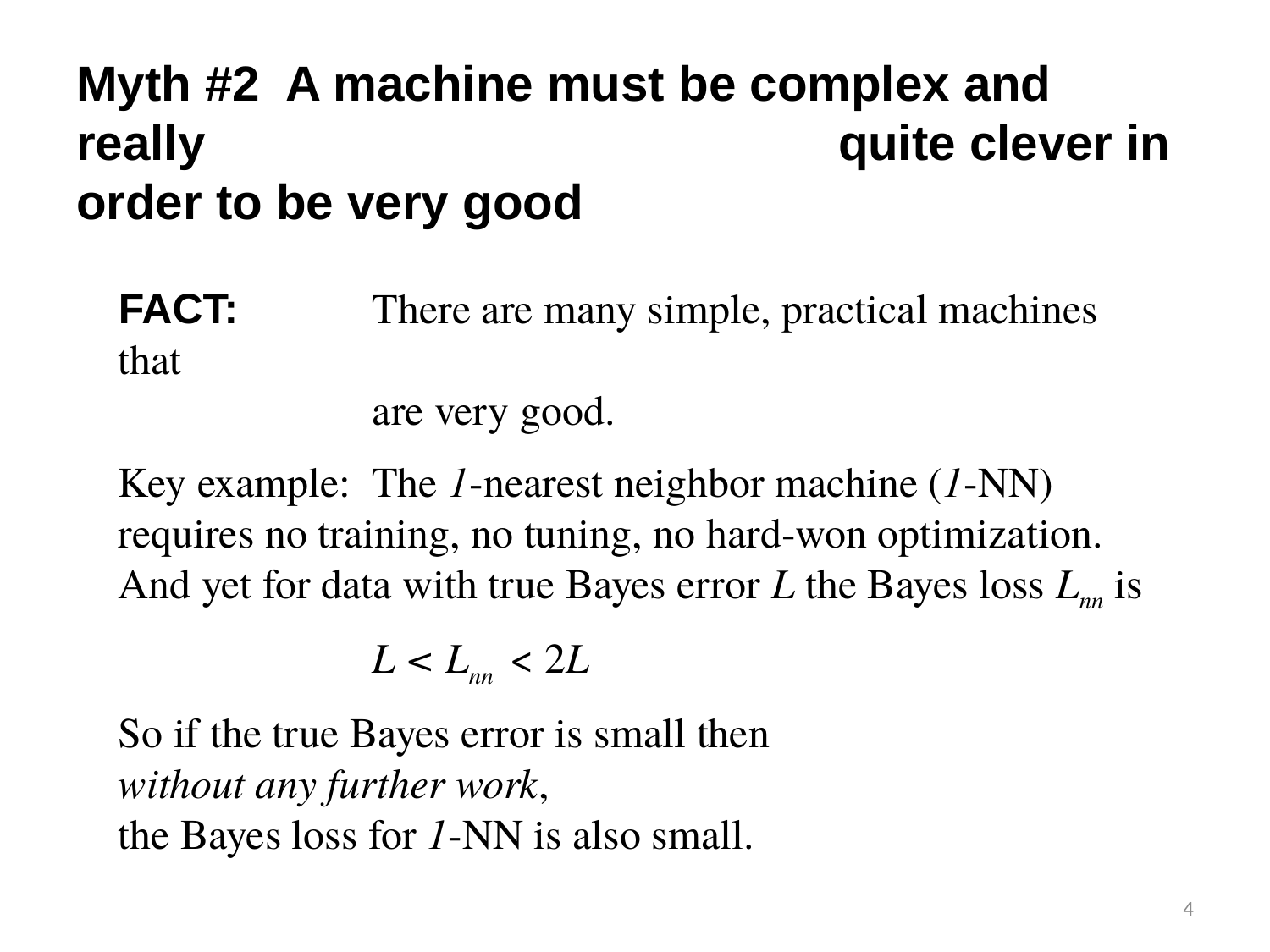

# Myth #2  A machine must be complex and really 					quite clever in order to be very good
FACT: 	There are many simple, practical machines that
		are very good.

Key example:  The 1-nearest neighbor machine (1-NN)
requires no training, no tuning, no hard-won optimization.
And yet for data with true Bayes error L the Bayes loss Lnn is

		L < Lnn  < 2L

So if the true Bayes error is small then
without any further work,
the Bayes loss for 1-NN is also small.

4